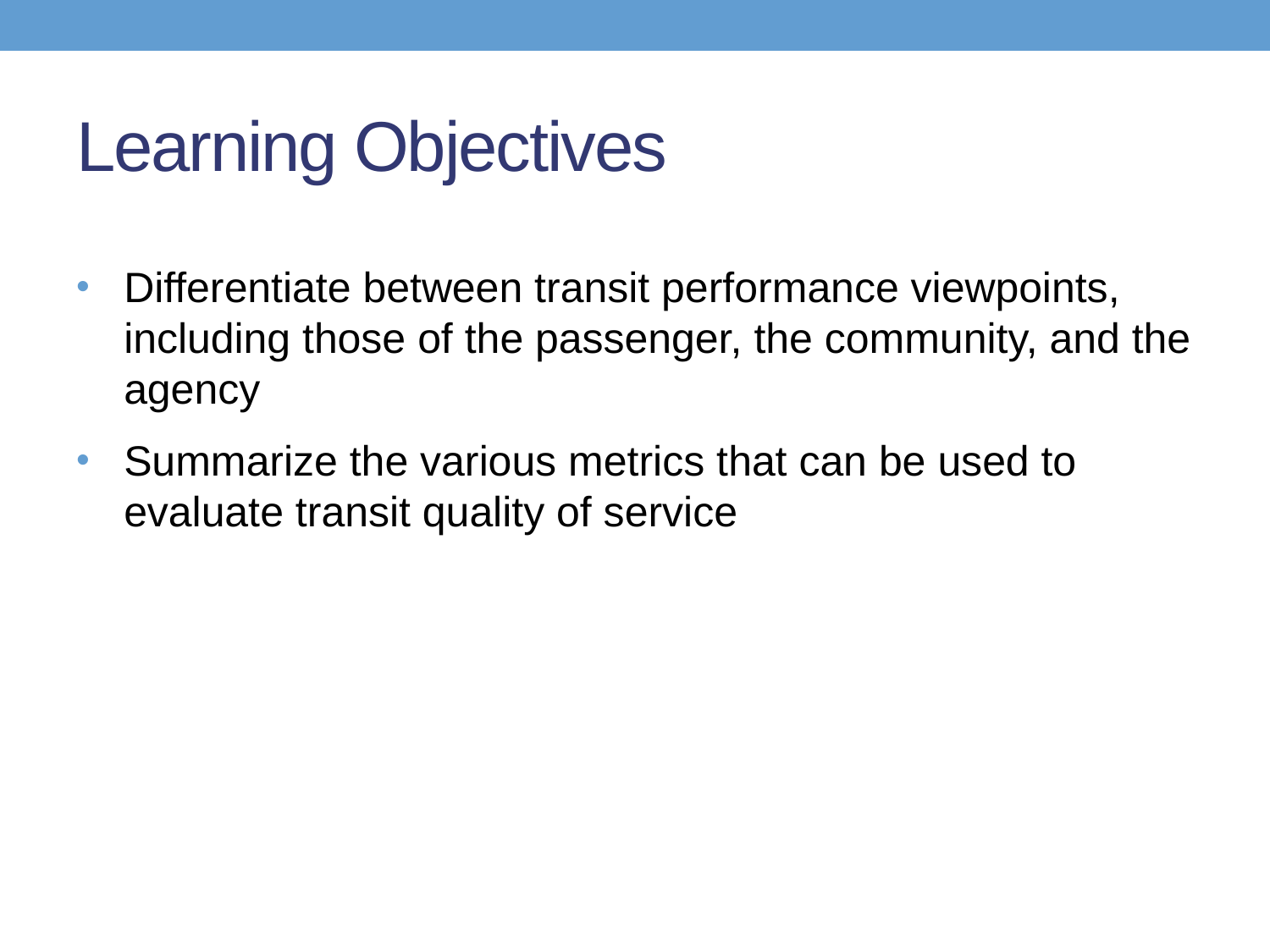

# Learning Objectives
Differentiate between transit performance viewpoints, including those of the passenger, the community, and the agency
Summarize the various metrics that can be used to evaluate transit quality of service